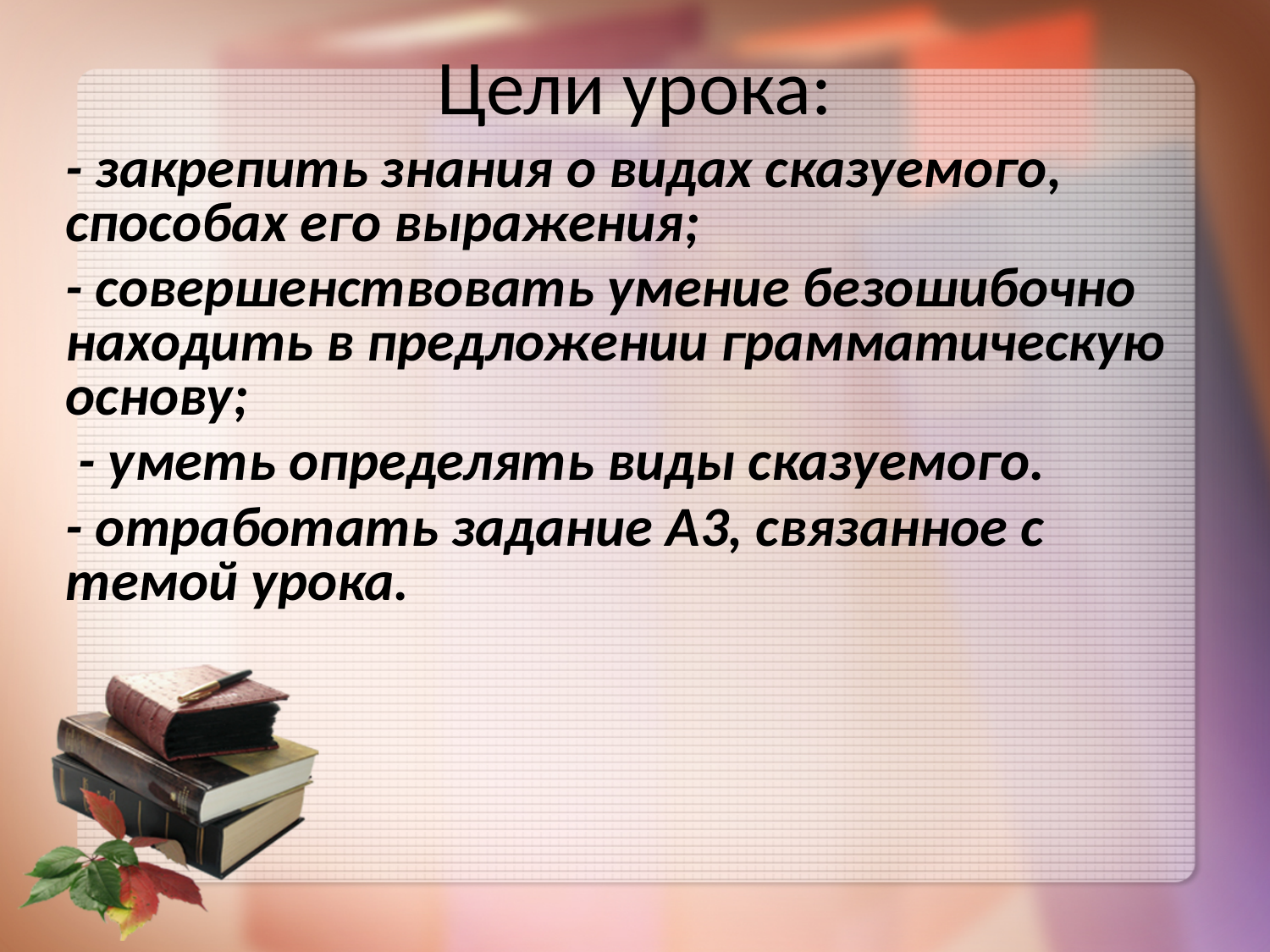

# Цели урока:
- закрепить знания о видах сказуемого, способах его выражения;
- совершенствовать умение безошибочно находить в предложении грамматическую основу;
 - уметь определять виды сказуемого.
- отработать задание А3, связанное с темой урока.